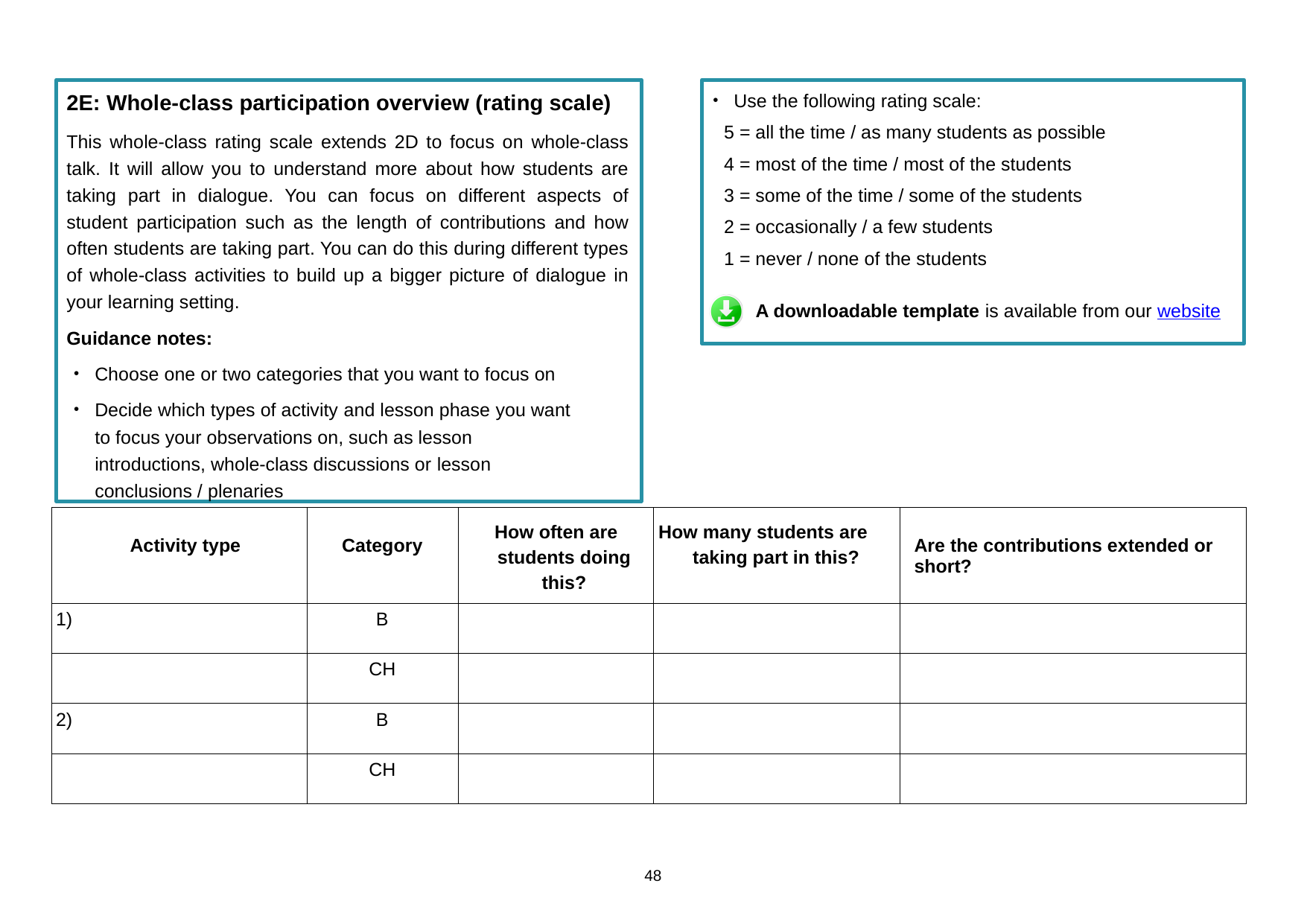

2E: Whole-class participation overview (rating scale)
This whole-class rating scale extends 2D to focus on whole-class talk. It will allow you to understand more about how students are taking part in dialogue. You can focus on different aspects of student participation such as the length of contributions and how often students are taking part. You can do this during different types of whole-class activities to build up a bigger picture of dialogue in your learning setting.
Guidance notes:
Choose one or two categories that you want to focus on
Decide which types of activity and lesson phase you want to focus your observations on, such as lesson introductions, whole-class discussions or lesson conclusions / plenaries
Use the following rating scale:
5 = all the time / as many students as possible
4 = most of the time / most of the students
3 = some of the time / some of the students
2 = occasionally / a few students
1 = never / none of the students

 A downloadable template is available from our website

| Activity type | Category | How often are students doing this? | How many students are taking part in this? | Are the contributions extended or short? |
| --- | --- | --- | --- | --- |
| 1) | B |  |  |  |
|  | CH |  |  |  |
| 2) | B |  |  |  |
|  | CH |  |  |  |
48